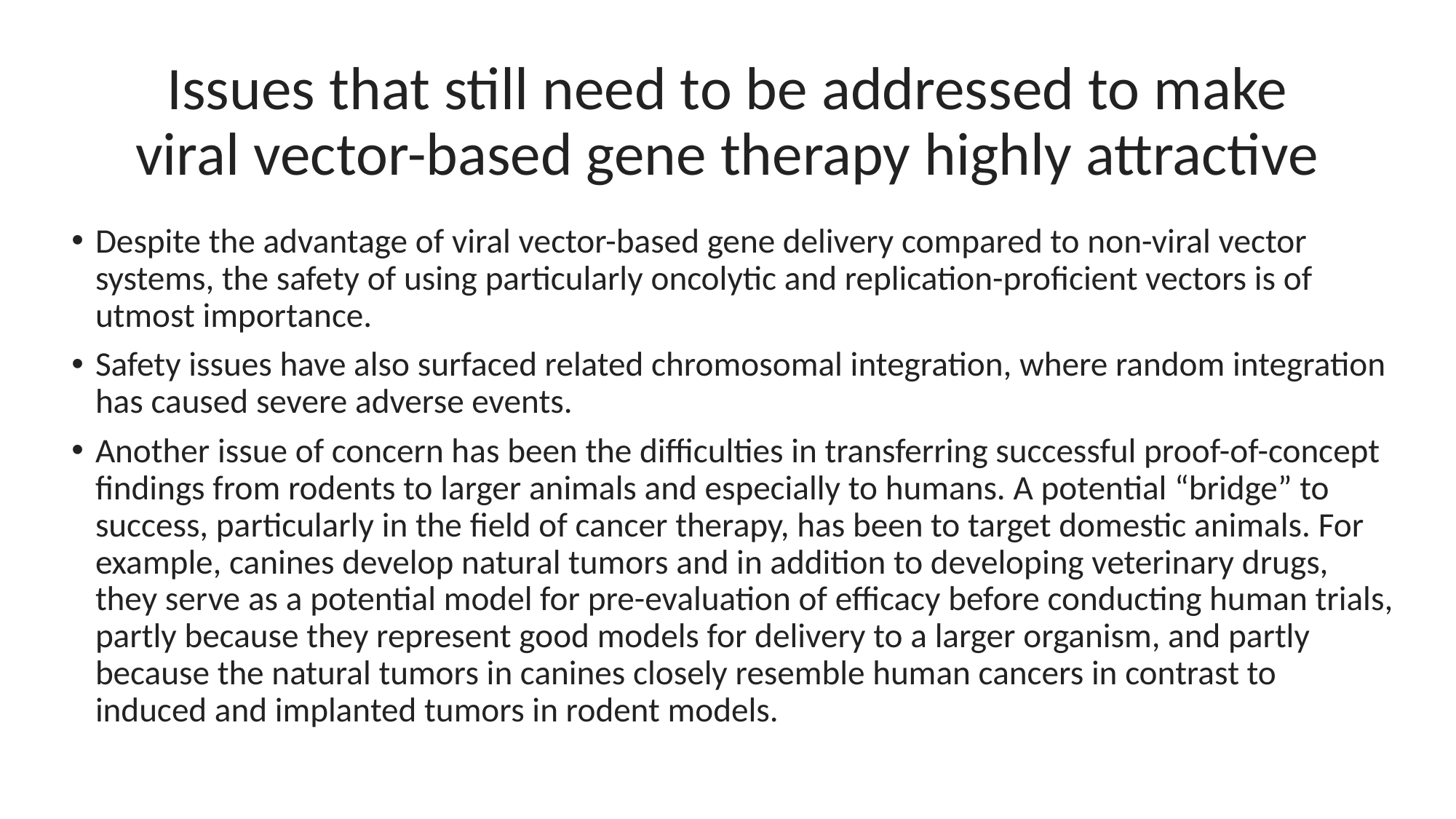

# Issues that still need to be addressed to make viral vector-based gene therapy highly attractive
Despite the advantage of viral vector-based gene delivery compared to non-viral vector systems, the safety of using particularly oncolytic and replication-proficient vectors is of utmost importance.
Safety issues have also surfaced related chromosomal integration, where random integration has caused severe adverse events.
Another issue of concern has been the difficulties in transferring successful proof-of-concept findings from rodents to larger animals and especially to humans. A potential “bridge” to success, particularly in the field of cancer therapy, has been to target domestic animals. For example, canines develop natural tumors and in addition to developing veterinary drugs, they serve as a potential model for pre-evaluation of efficacy before conducting human trials, partly because they represent good models for delivery to a larger organism, and partly because the natural tumors in canines closely resemble human cancers in contrast to induced and implanted tumors in rodent models.